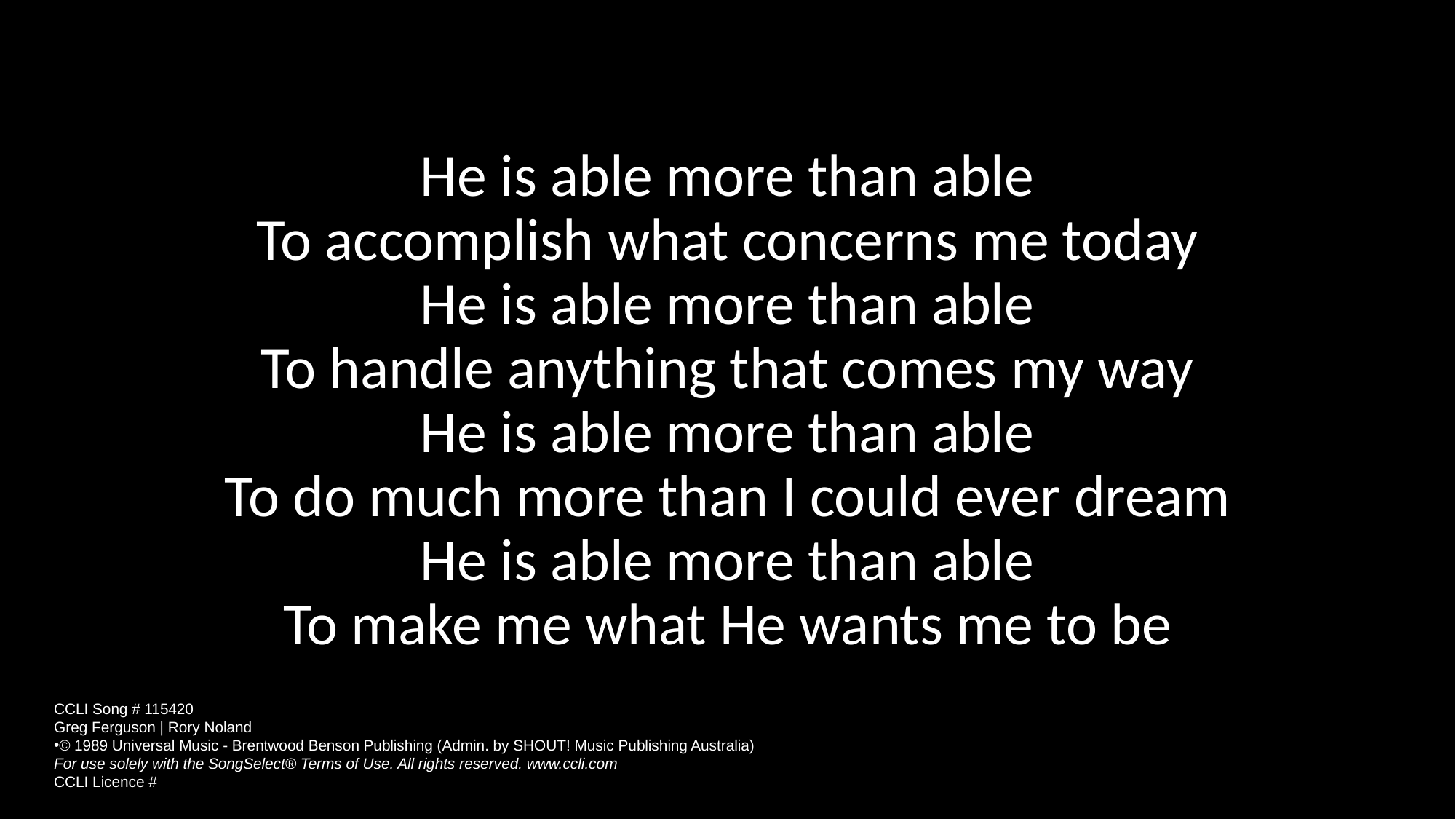

He is able more than able
To accomplish what concerns me today
He is able more than able
To handle anything that comes my way
He is able more than able
To do much more than I could ever dream
He is able more than able
To make me what He wants me to be
CCLI Song # 115420
Greg Ferguson | Rory Noland
© 1989 Universal Music - Brentwood Benson Publishing (Admin. by SHOUT! Music Publishing Australia)
For use solely with the SongSelect® Terms of Use. All rights reserved. www.ccli.com
CCLI Licence #